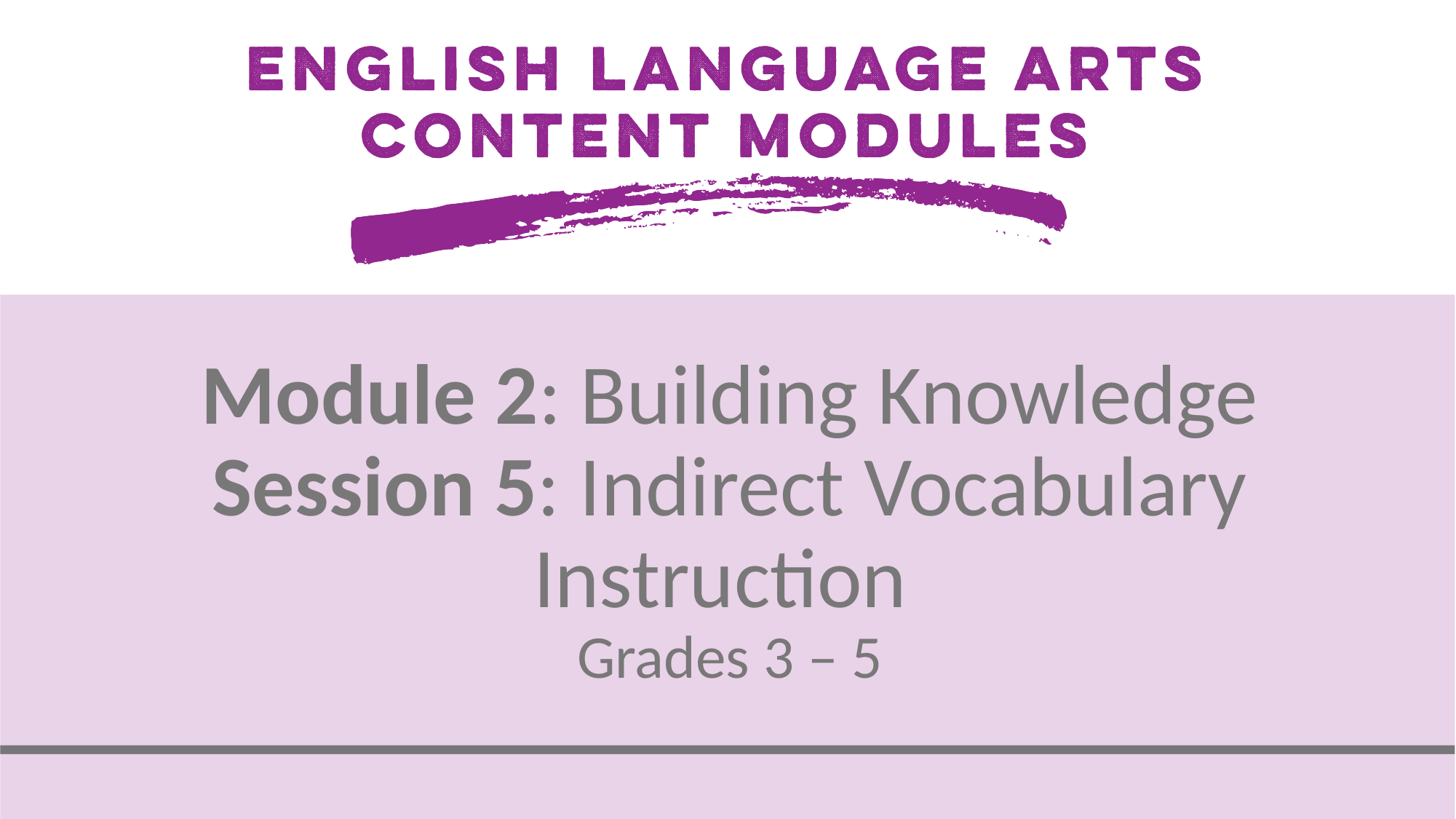

# Module 2: Building Knowledge Session 5: Indirect Vocabulary Instruction Grades 3 – 5